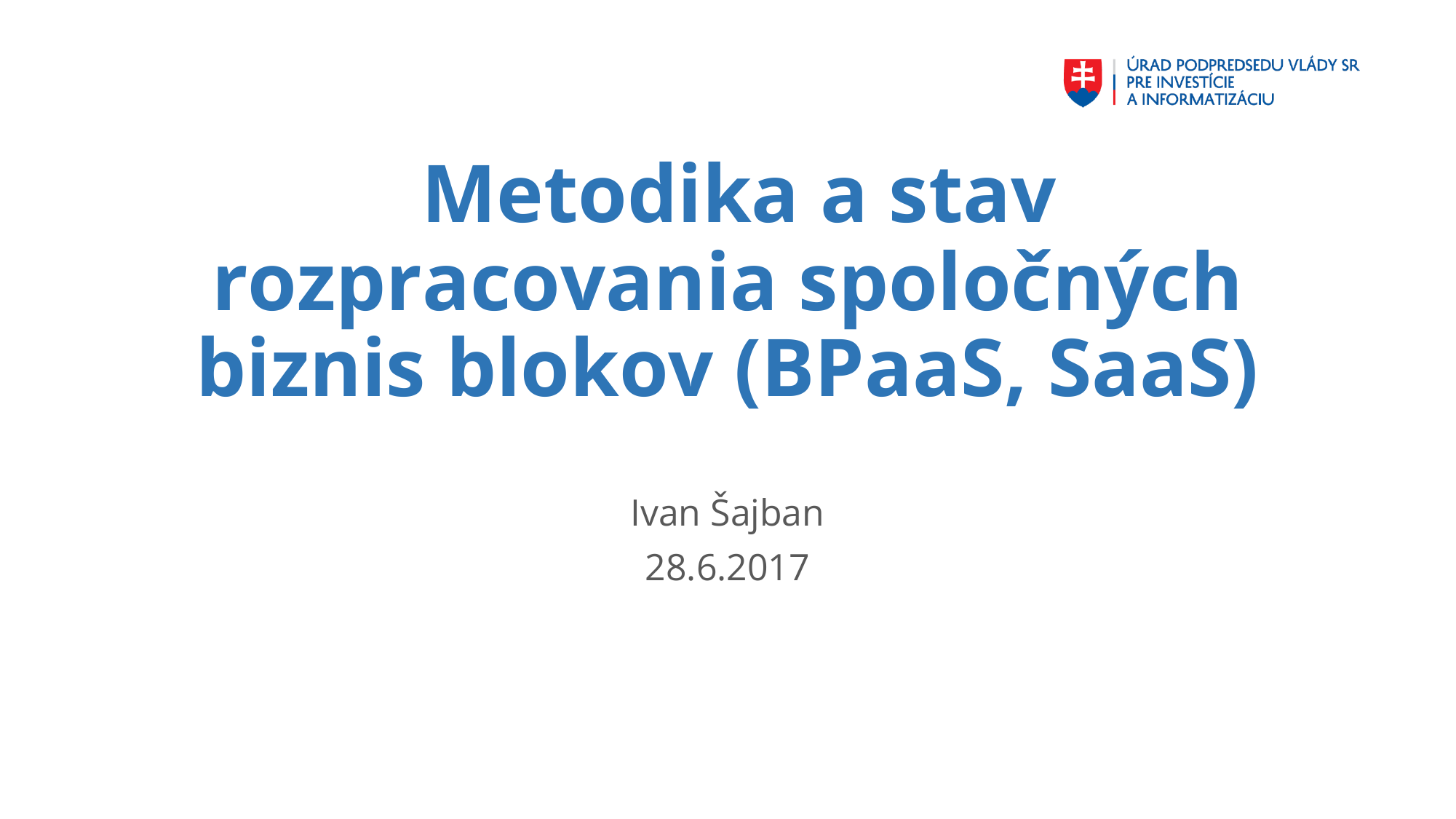

# Metodika a stav rozpracovania spoločných biznis blokov (BPaaS, SaaS)

Ivan Šajban
28.6.2017